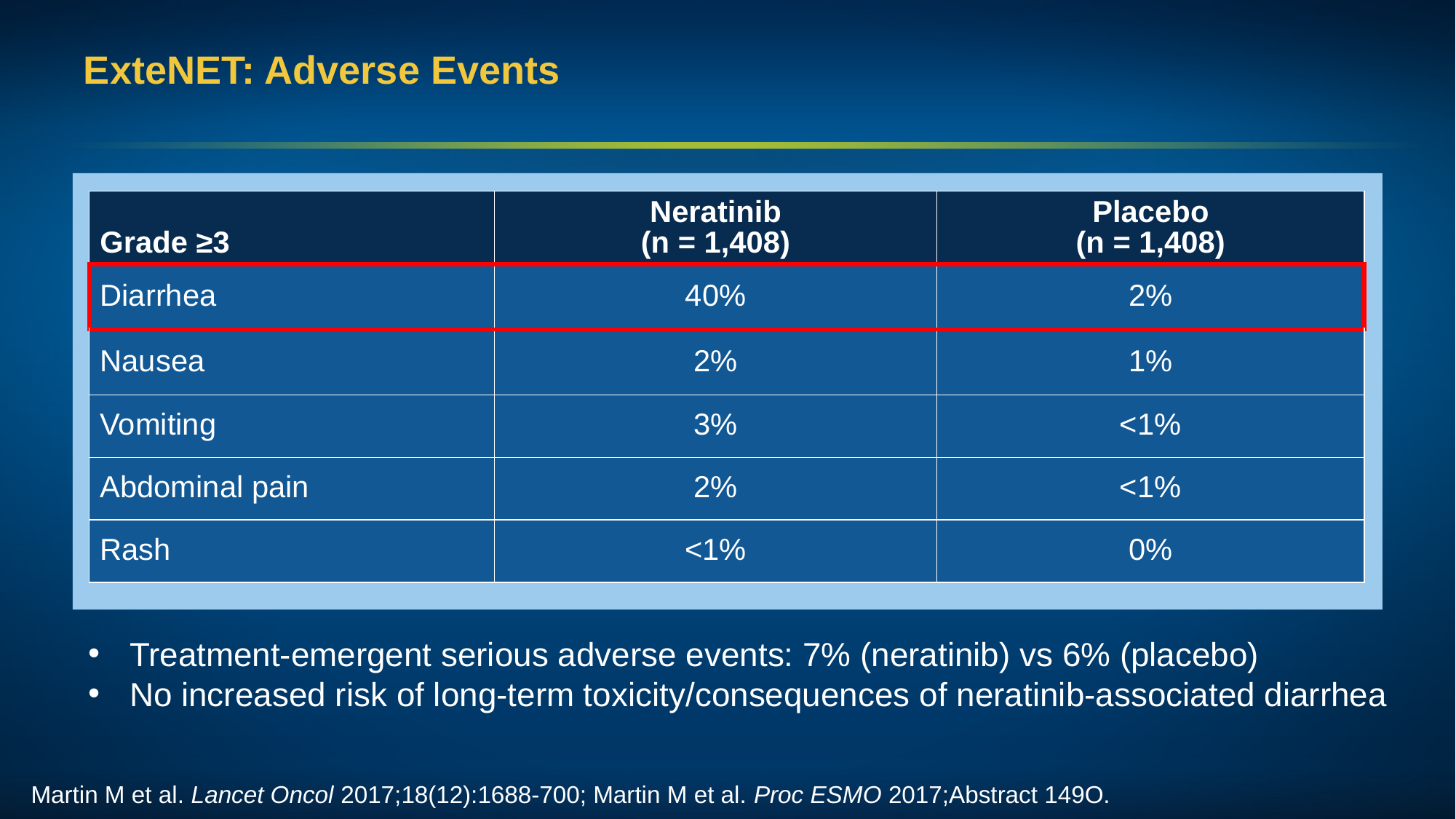

# ExteNET: Adverse Events

| Grade ≥3 | Neratinib (n = 1,408) | Placebo (n = 1,408) |
| --- | --- | --- |
| Diarrhea | 40% | 2% |
| Nausea | 2% | 1% |
| Vomiting | 3% | <1% |
| Abdominal pain | 2% | <1% |
| Rash | <1% | 0% |
Treatment-emergent serious adverse events: 7% (neratinib) vs 6% (placebo)
No increased risk of long-term toxicity/consequences of neratinib-associated diarrhea
Martin M et al. Lancet Oncol 2017;18(12):1688-700; Martin M et al. Proc ESMO 2017;Abstract 149O.